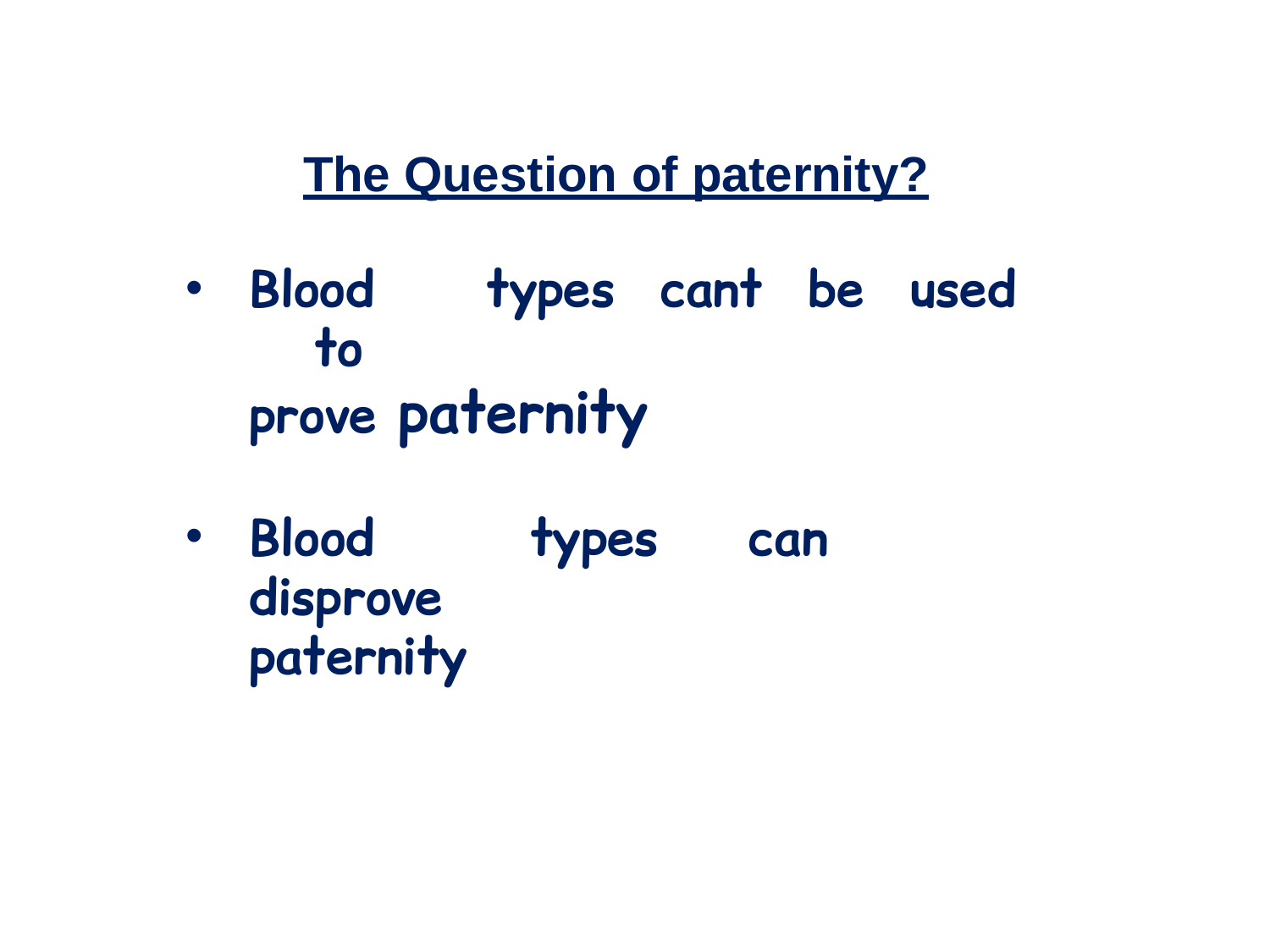

# The Question of paternity?
Blood	types	cant	be	used	to
prove paternity

Blood	types	can	disprove
paternity